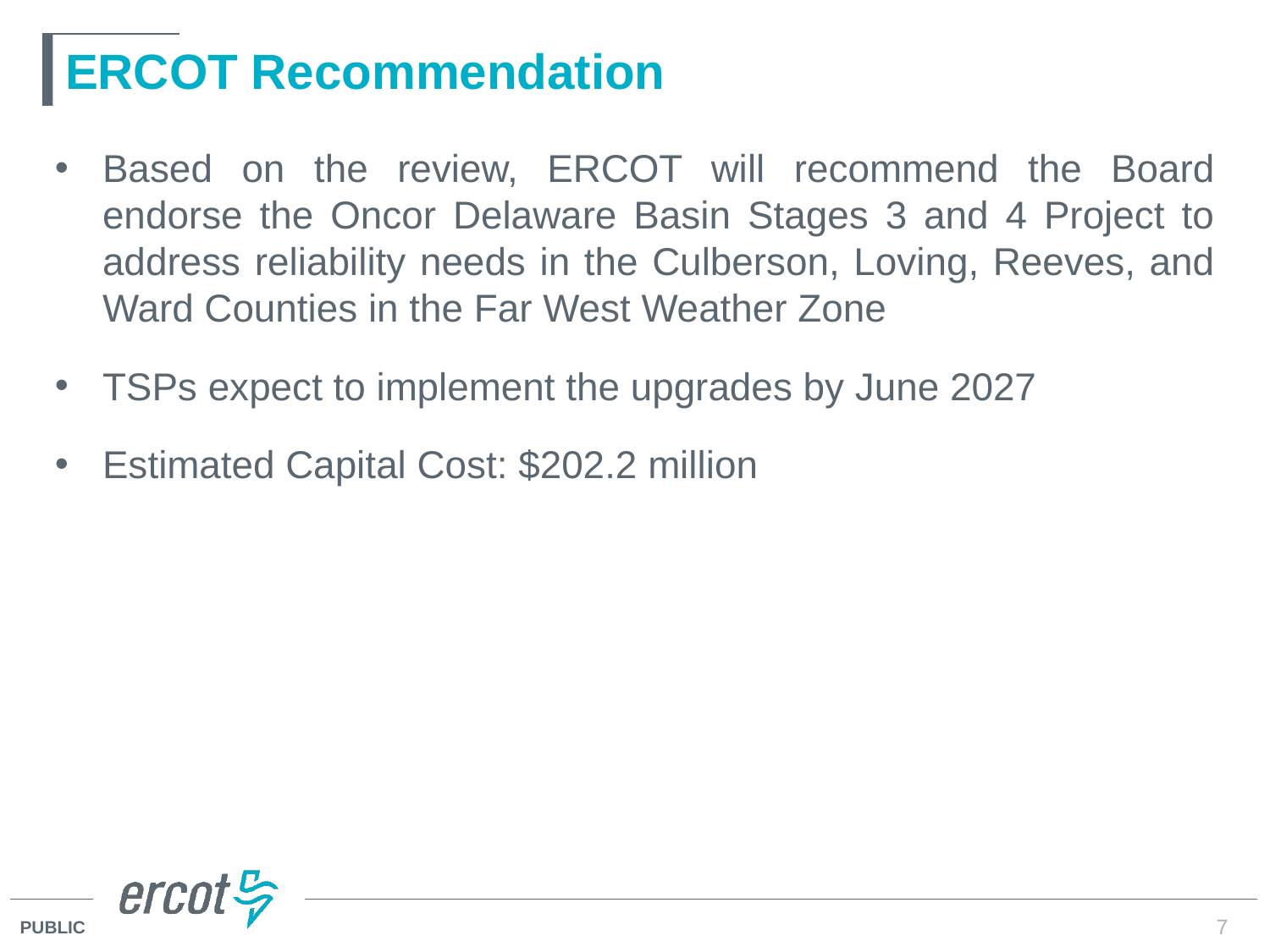

# ERCOT Recommendation
Based on the review, ERCOT will recommend the Board endorse the Oncor Delaware Basin Stages 3 and 4 Project to address reliability needs in the Culberson, Loving, Reeves, and Ward Counties in the Far West Weather Zone
TSPs expect to implement the upgrades by June 2027
Estimated Capital Cost: $202.2 million

7